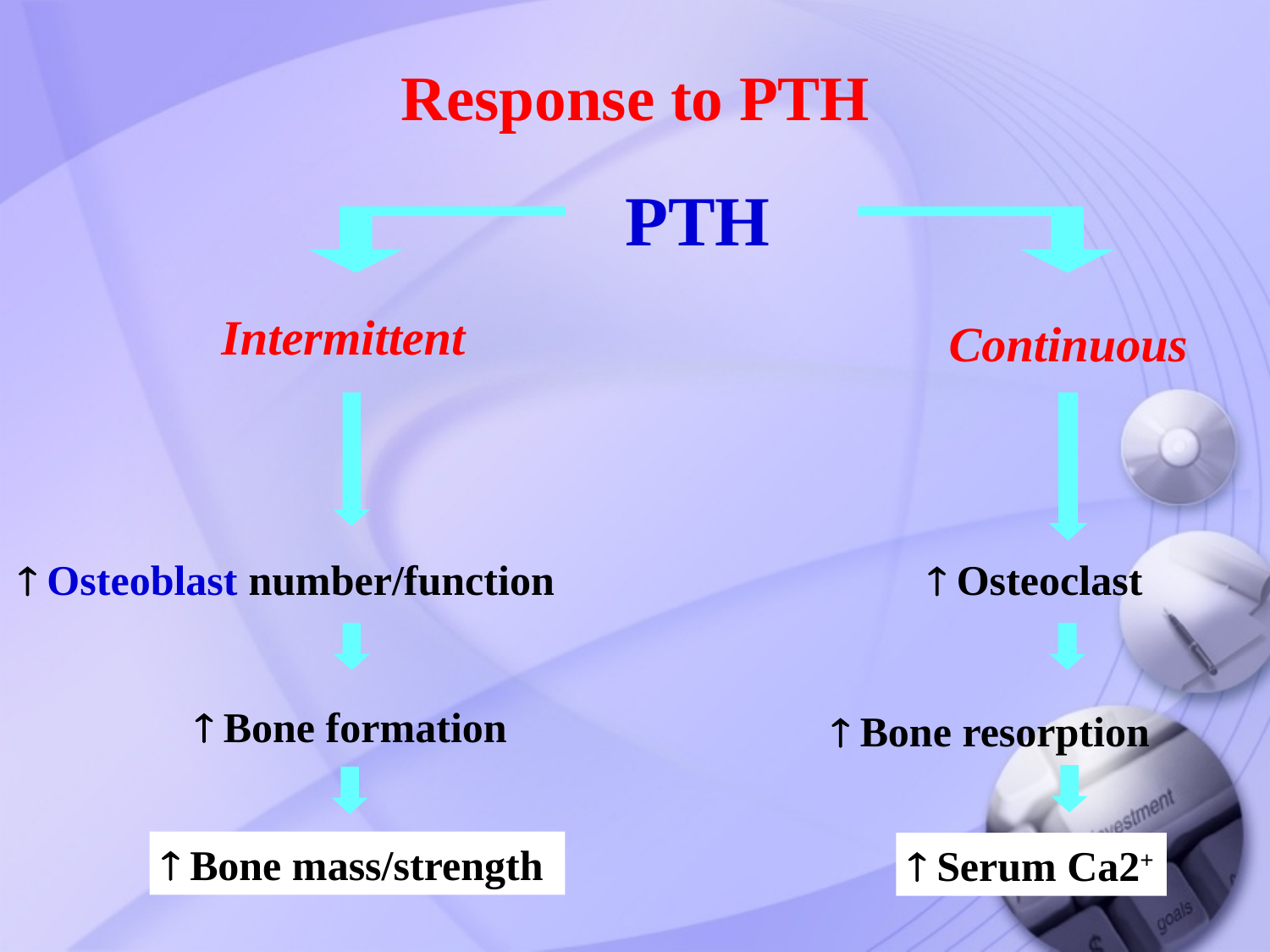

Response to PTH
PTH

Intermittent
Continuous

↑ Osteoblast number/function
↑ Osteoclast

↑ Bone formation
↑ Bone resorption

↑ Bone mass/strength
↑ Serum Ca2+